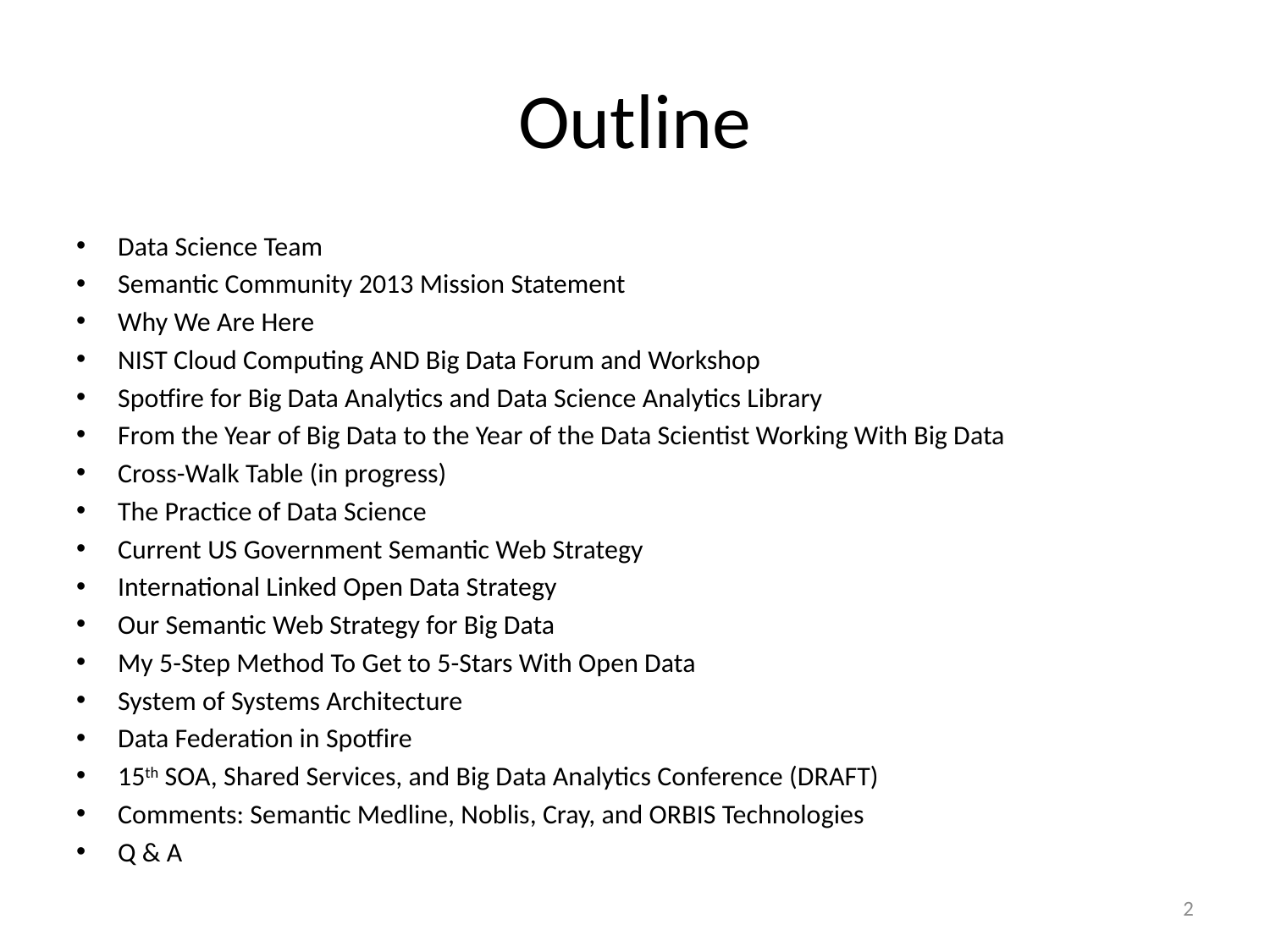

# Outline
Data Science Team
Semantic Community 2013 Mission Statement
Why We Are Here
NIST Cloud Computing AND Big Data Forum and Workshop
Spotfire for Big Data Analytics and Data Science Analytics Library
From the Year of Big Data to the Year of the Data Scientist Working With Big Data
Cross-Walk Table (in progress)
The Practice of Data Science
Current US Government Semantic Web Strategy
International Linked Open Data Strategy
Our Semantic Web Strategy for Big Data
My 5-Step Method To Get to 5-Stars With Open Data
System of Systems Architecture
Data Federation in Spotfire
15th SOA, Shared Services, and Big Data Analytics Conference (DRAFT)
Comments: Semantic Medline, Noblis, Cray, and ORBIS Technologies
Q & A

2